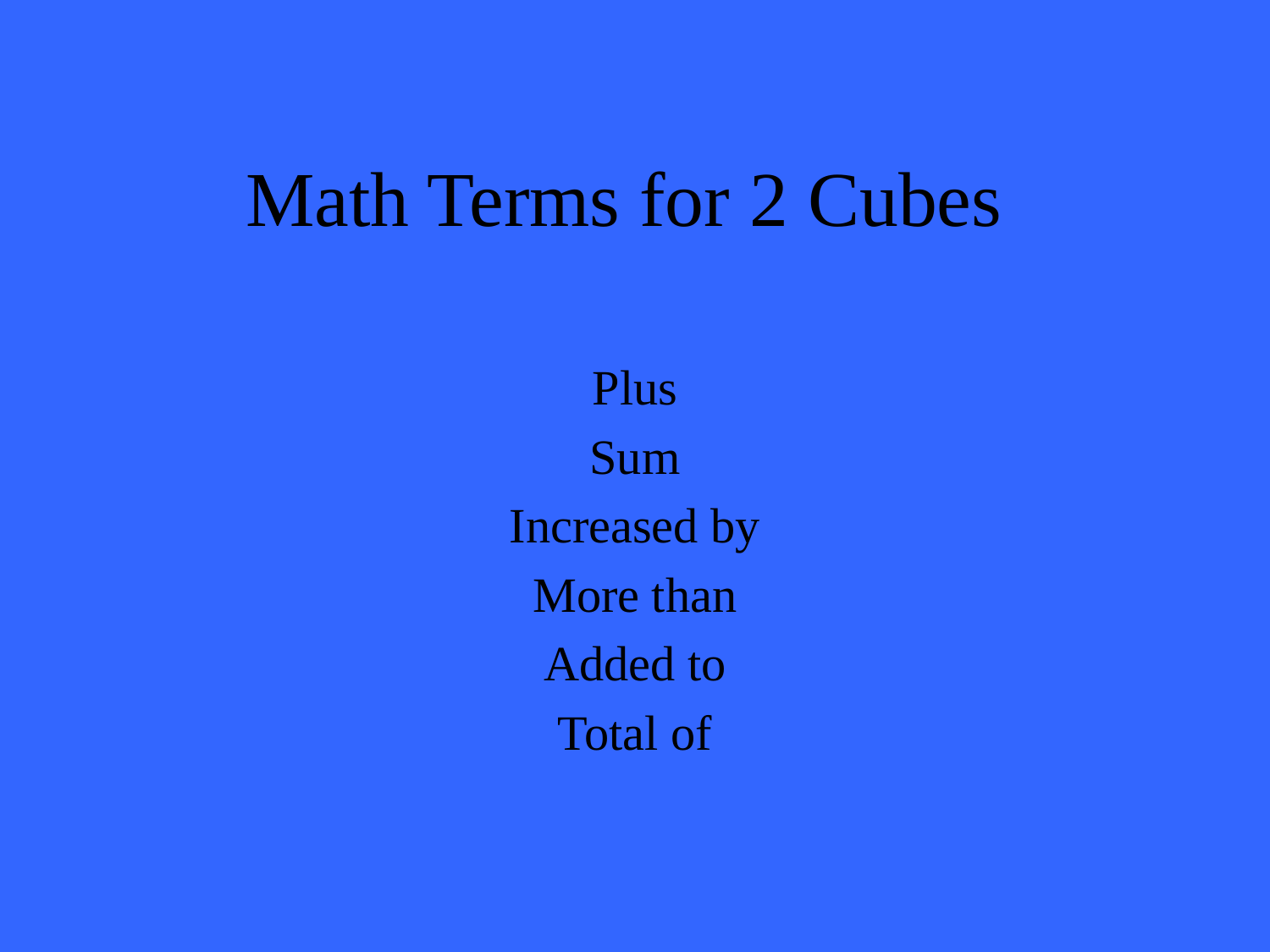

Math Terms for 2 Cubes
Plus
Sum
Increased by
More than
Added to
Total of